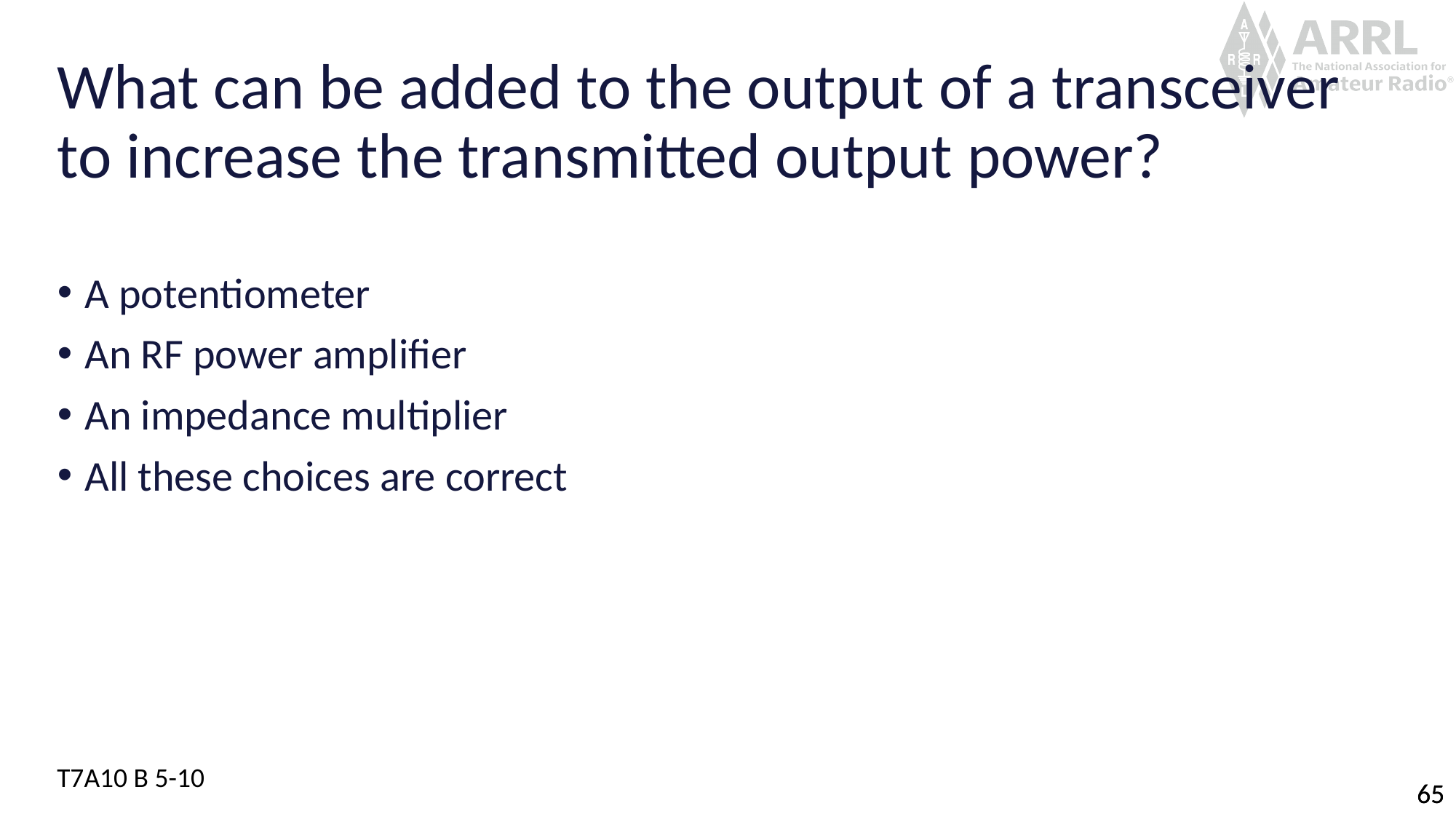

# What can be added to the output of a transceiver to increase the transmitted output power?
A potentiometer
An RF power amplifier
An impedance multiplier
All these choices are correct
T7A10 B 5-10